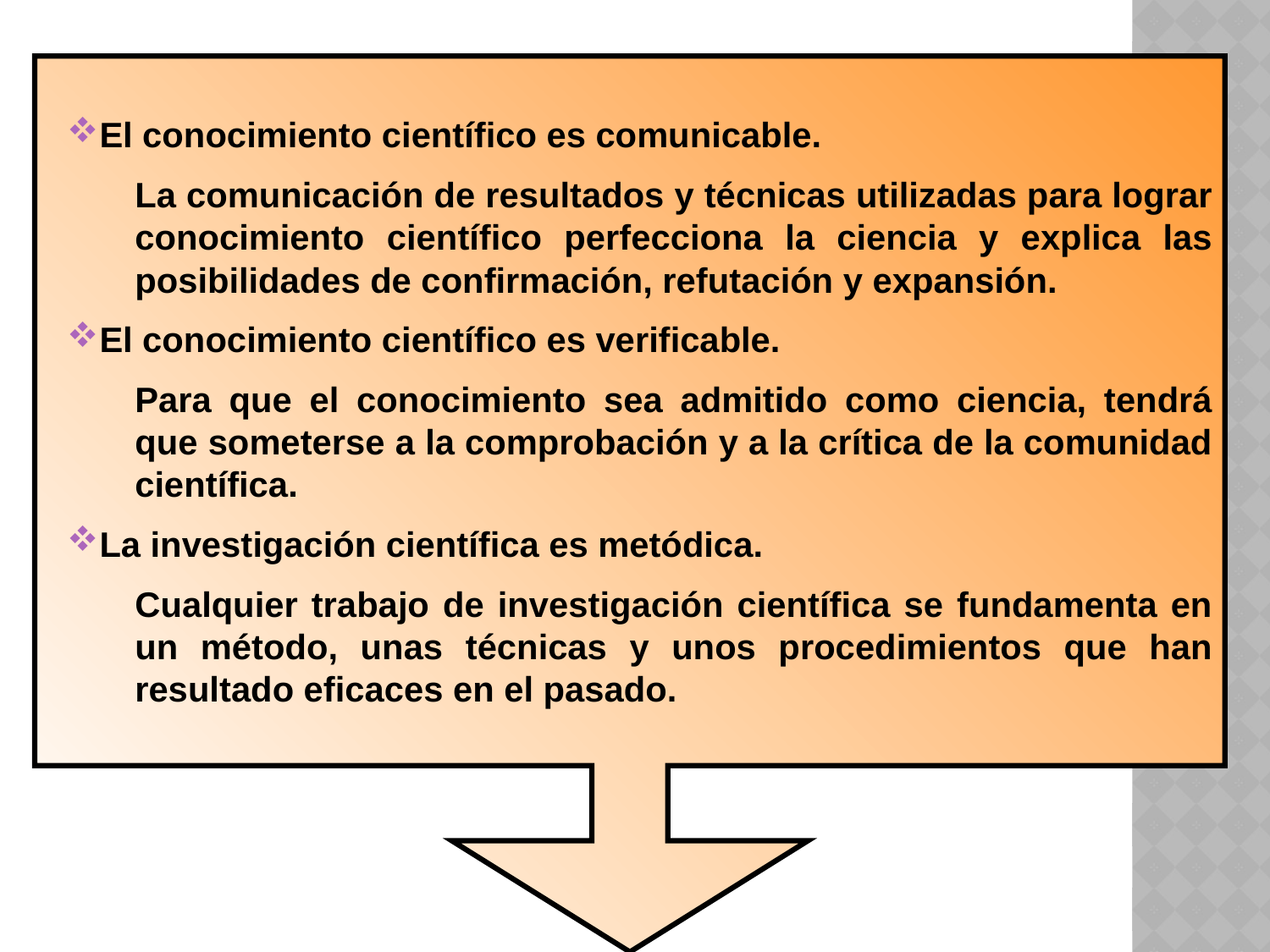

El conocimiento científico es comunicable.
La comunicación de resultados y técnicas utilizadas para lograr conocimiento científico perfecciona la ciencia y explica las posibilidades de confirmación, refutación y expansión.
El conocimiento científico es verificable.
Para que el conocimiento sea admitido como ciencia, tendrá que someterse a la comprobación y a la crítica de la comunidad científica.
La investigación científica es metódica.
Cualquier trabajo de investigación científica se fundamenta en un método, unas técnicas y unos procedimientos que han resultado eficaces en el pasado.